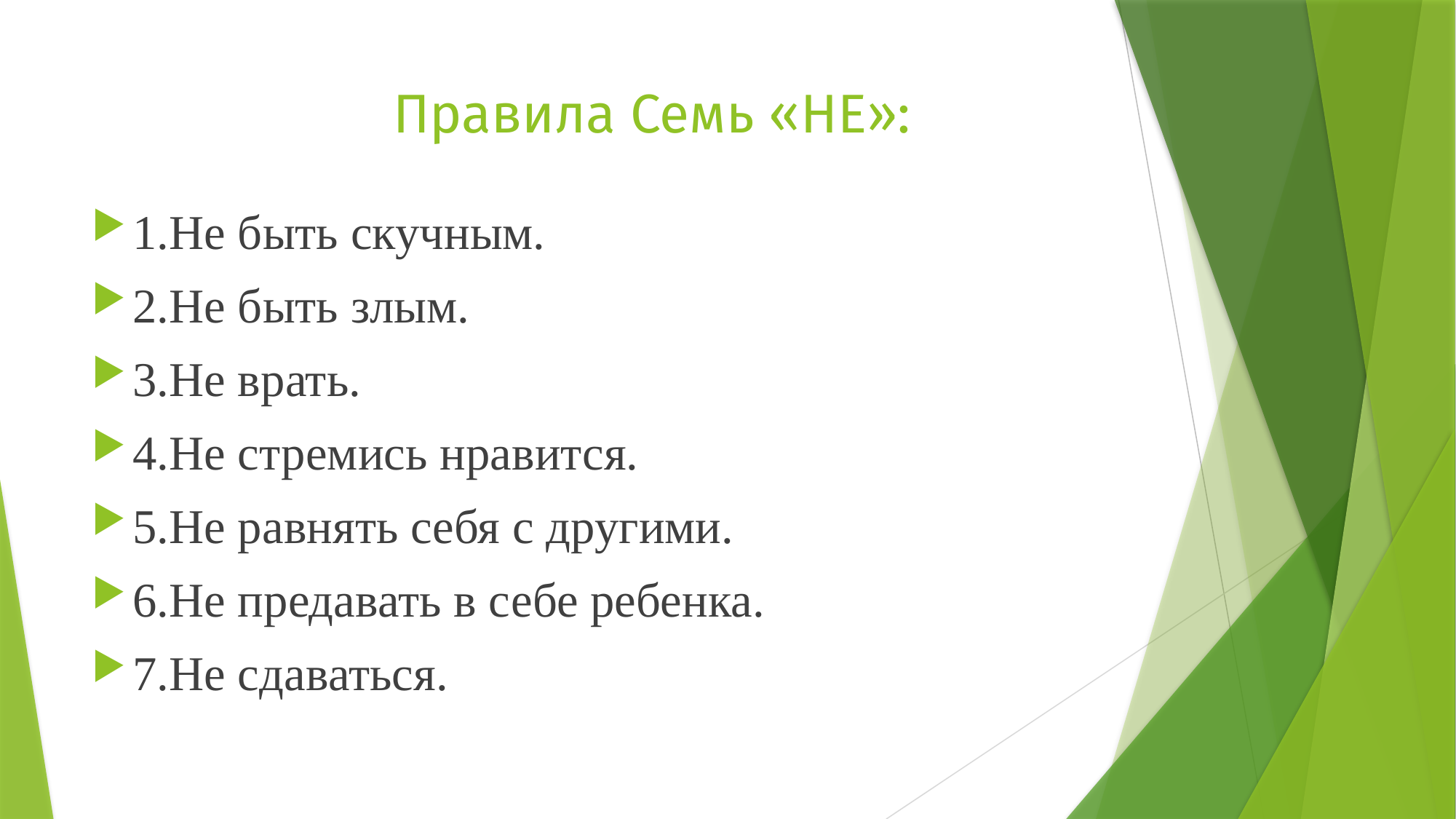

# Правила Семь «НЕ»:
1.Не быть скучным.
2.Не быть злым.
3.Не врать.
4.Не стремись нравится.
5.Не равнять себя с другими.
6.Не предавать в себе ребенка.
7.Не сдаваться.